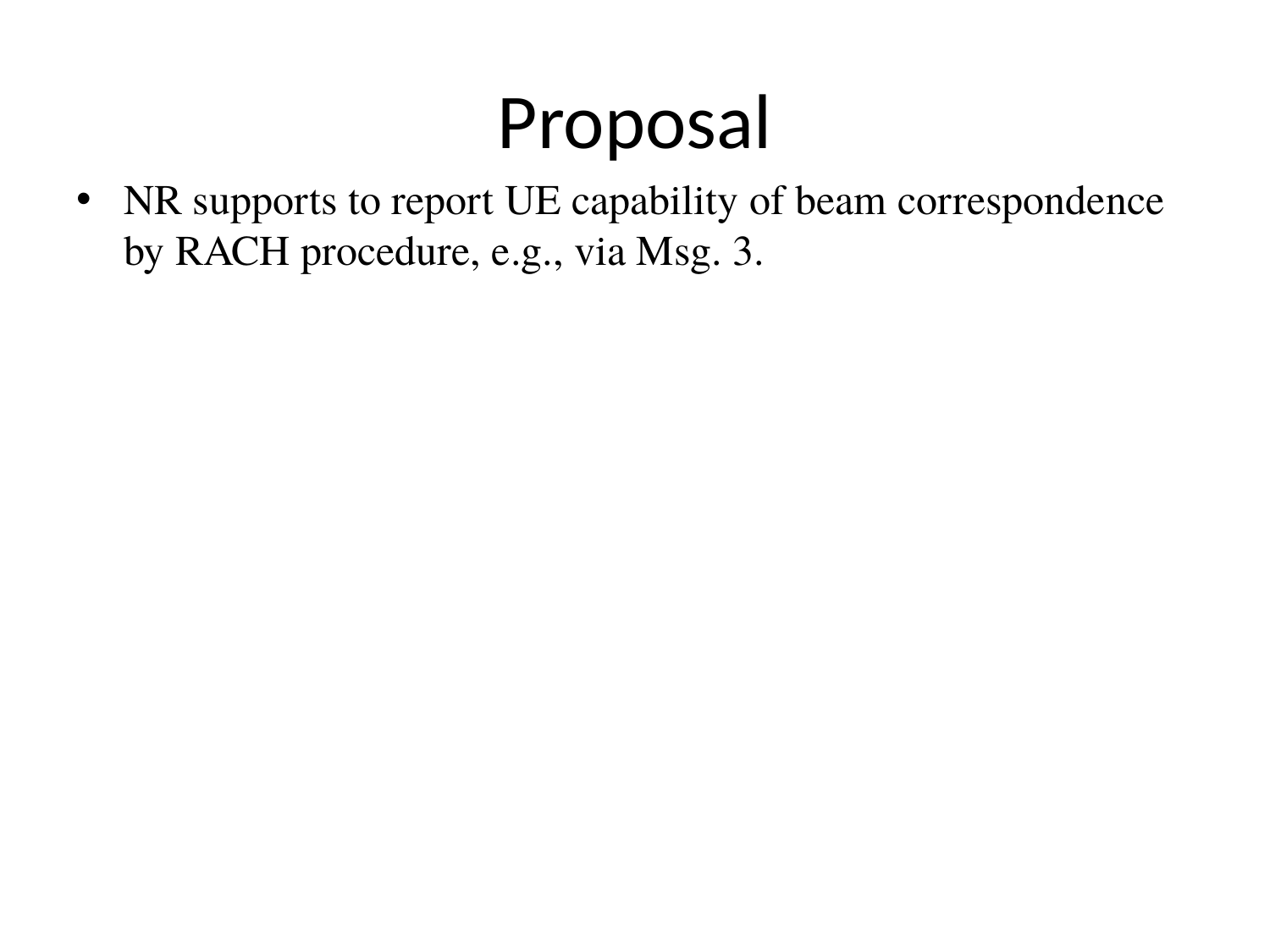

# Proposal
NR supports to report UE capability of beam correspondence by RACH procedure, e.g., via Msg. 3.